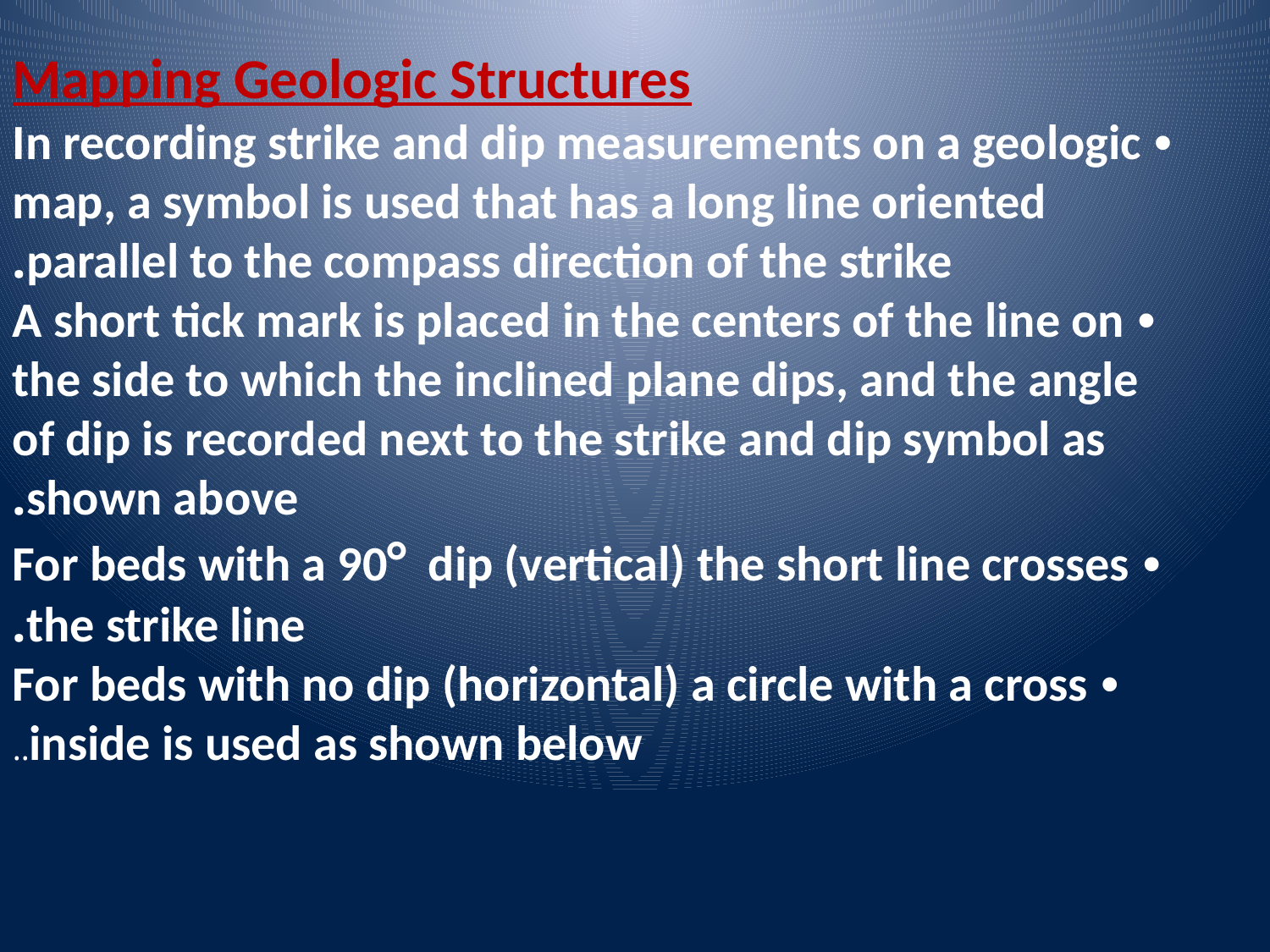

Mapping Geologic Structures
• In recording strike and dip measurements on a geologic
map, a symbol is used that has a long line oriented
parallel to the compass direction of the strike.
• A short tick mark is placed in the centers of the line on
the side to which the inclined plane dips, and the angle
of dip is recorded next to the strike and dip symbol as
shown above.
• For beds with a 90°   dip (vertical) the short line crosses
the strike line.
• For beds with no dip (horizontal) a circle with a cross
inside is used as shown below..